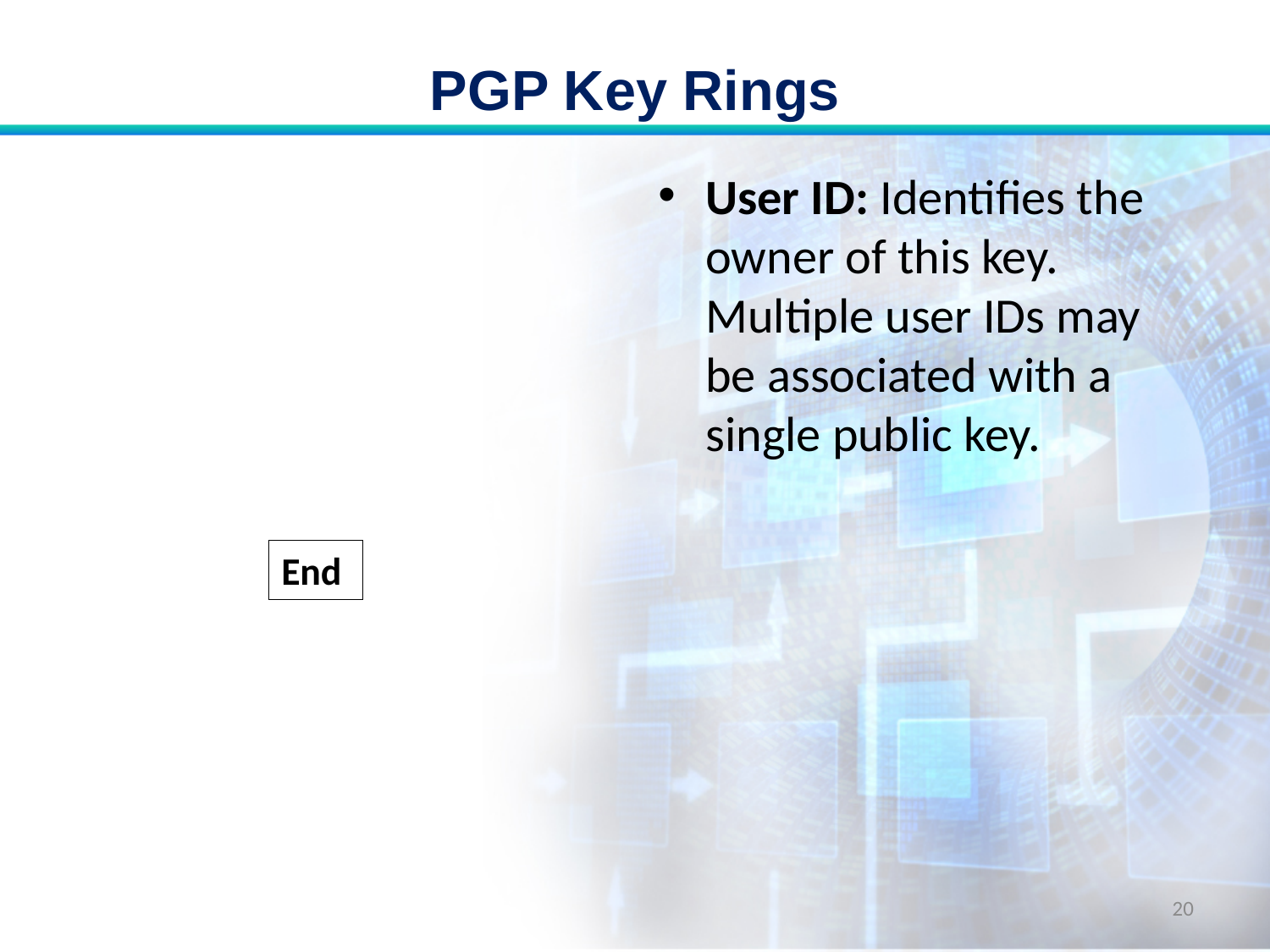

# PGP Key Rings
User ID: Identifies the owner of this key. Multiple user IDs may be associated with a single public key.

End
20